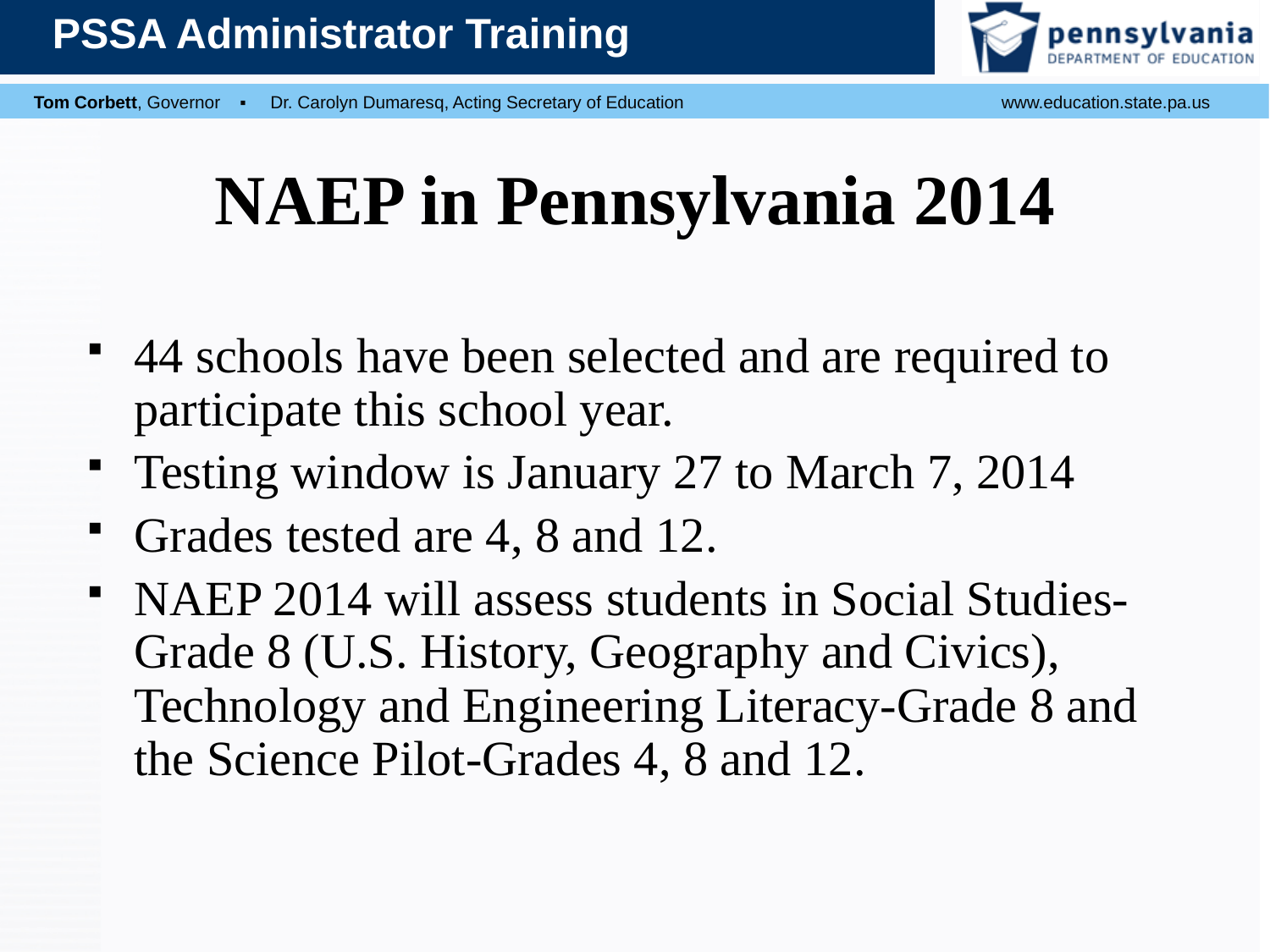

# NAEP in Pennsylvania 2014
44 schools have been selected and are required to participate this school year.
Testing window is January 27 to March 7, 2014
Grades tested are 4, 8 and 12.
NAEP 2014 will assess students in Social Studies-Grade 8 (U.S. History, Geography and Civics), Technology and Engineering Literacy-Grade 8 and the Science Pilot-Grades 4, 8 and 12.